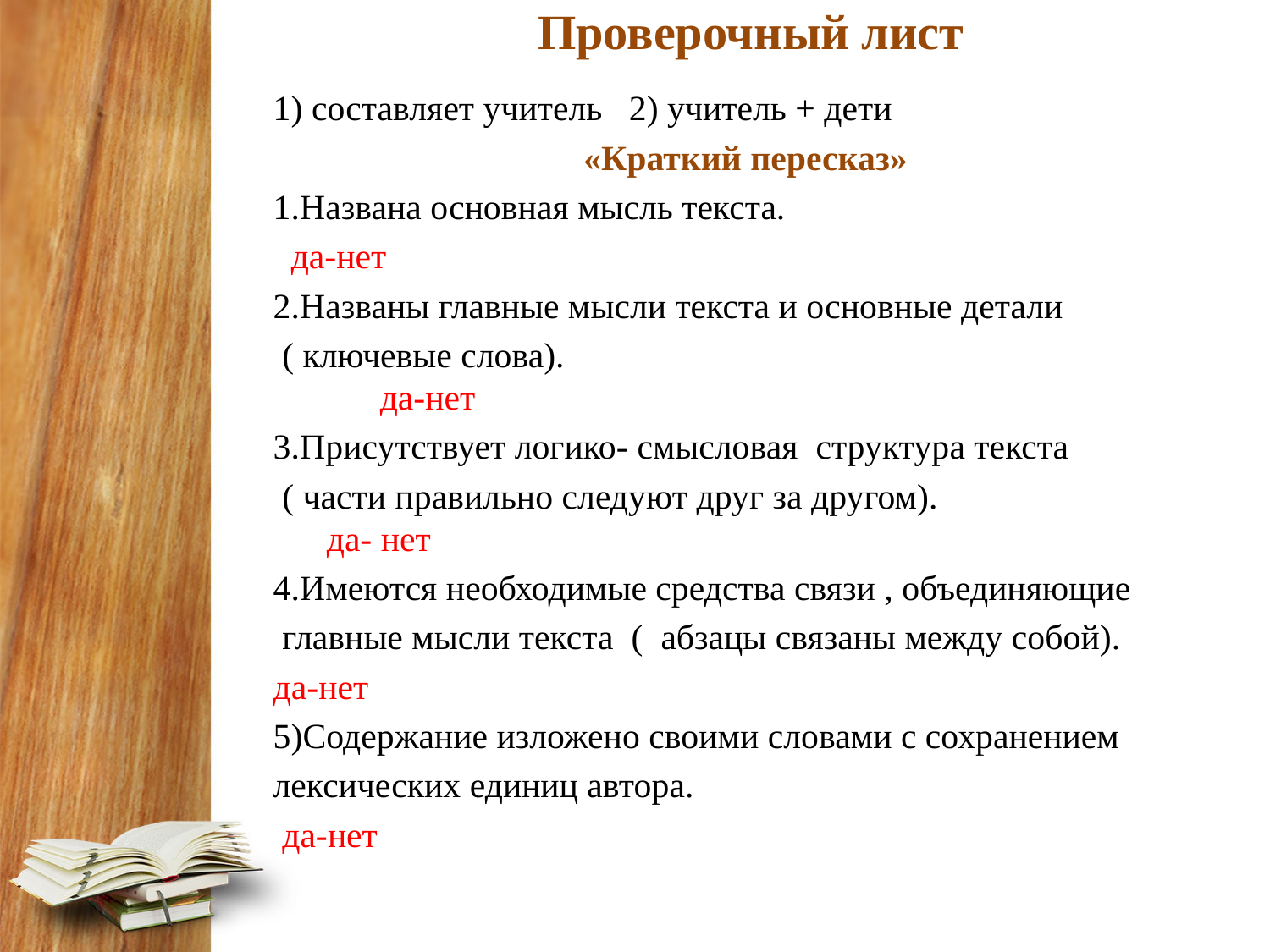

Проверочный лист

1) составляет учитель   2) учитель + дети
«Краткий пересказ»
1.Названа основная мысль текста.
  да-нет
2.Названы главные мысли текста и основные детали
 ( ключевые слова).                                                                                      да-нет
3.Присутствует логико- смысловая  структура текста
 ( части правильно следуют друг за другом).                                      да- нет
4.Имеются необходимые средства связи , объединяющие
 главные мысли текста  (  абзацы связаны между собой).
да-нет
5)Содержание изложено своими словами с сохранением
лексических единиц автора.
 да-нет